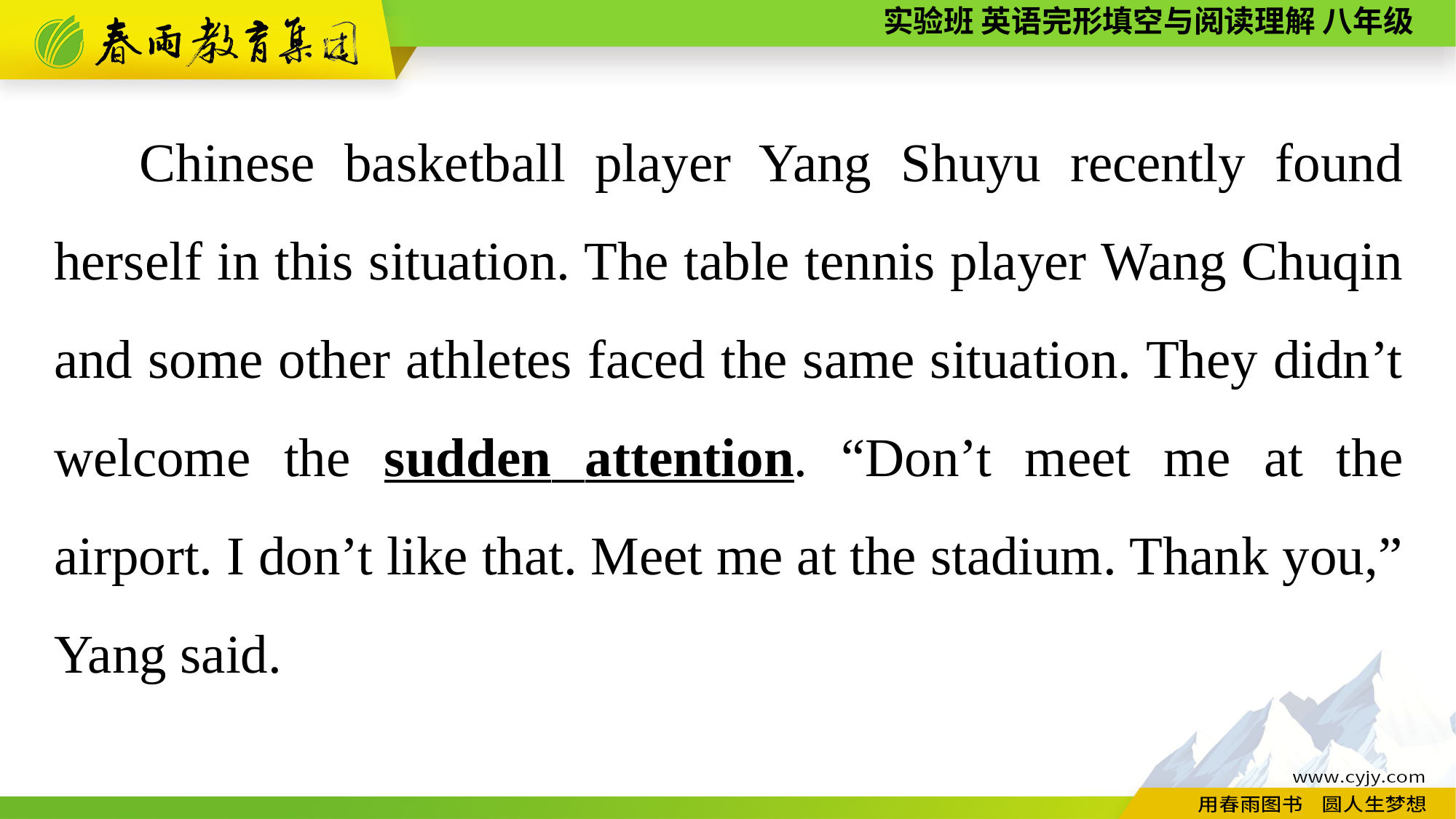

Chinese basketball player Yang Shuyu recently found herself in this situation. The table tennis player Wang Chuqin and some other athletes faced the same situation. They didn’t welcome the sudden attention. “Don’t meet me at the airport. I don’t like that. Meet me at the stadium. Thank you,” Yang said.